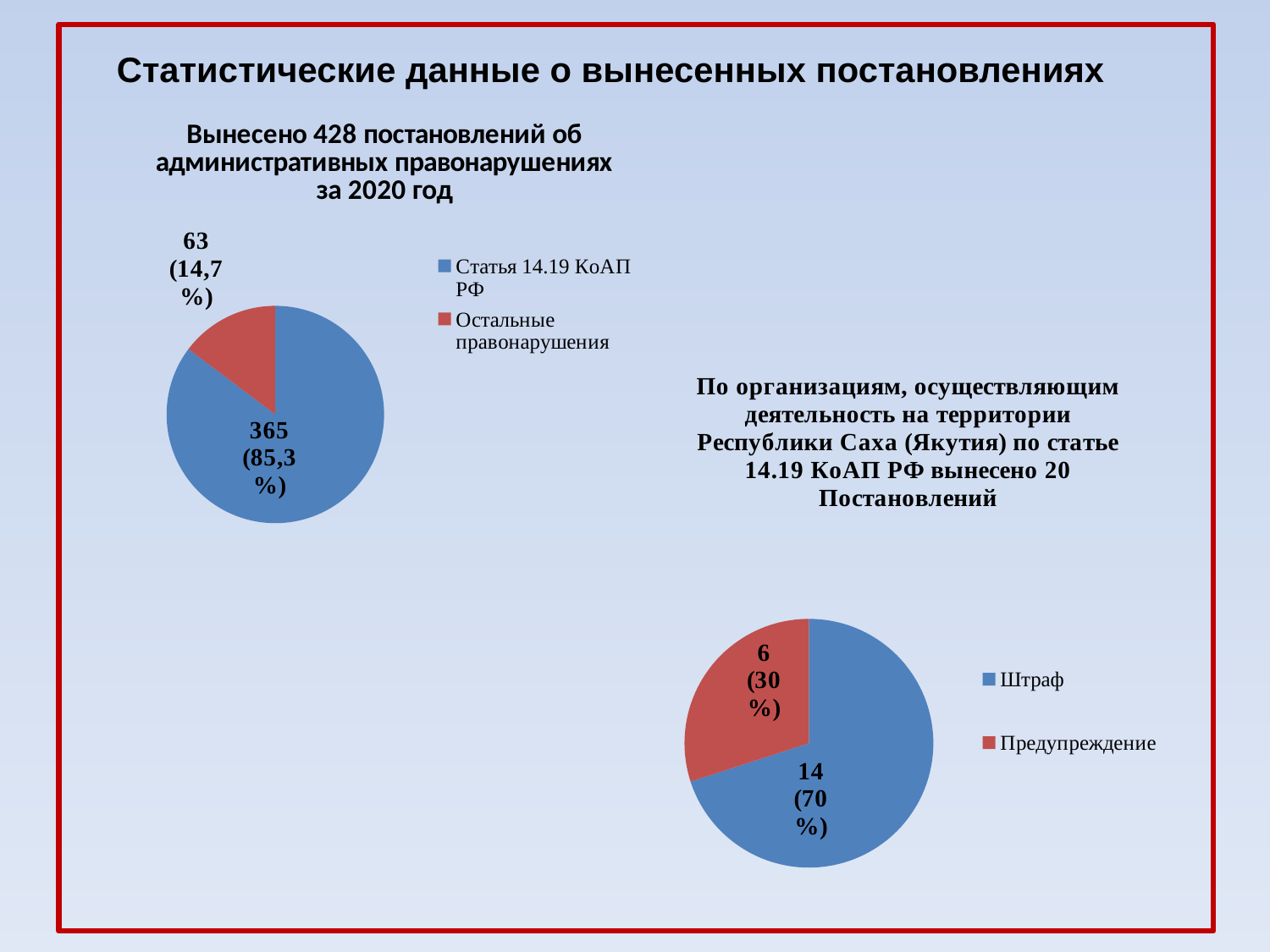

Статистические данные о вынесенных постановлениях

### Chart: Вынесено 428 постановлений об административных правонарушениях за 2020 год

| Category | Продажи |
|---|---|
| Статья 14.19 КоАП РФ | 365.0 |
| Остальные правонарушения | 63.0 |

### Chart: По организациям, осуществляющим деятельность на территории Республики Саха (Якутия) по статье 14.19 КоАП РФ вынесено 20 Постановлений

| Category | Столбец1 |
|---|---|
| Штраф | 14.0 |
| Предупреждение | 6.0 |